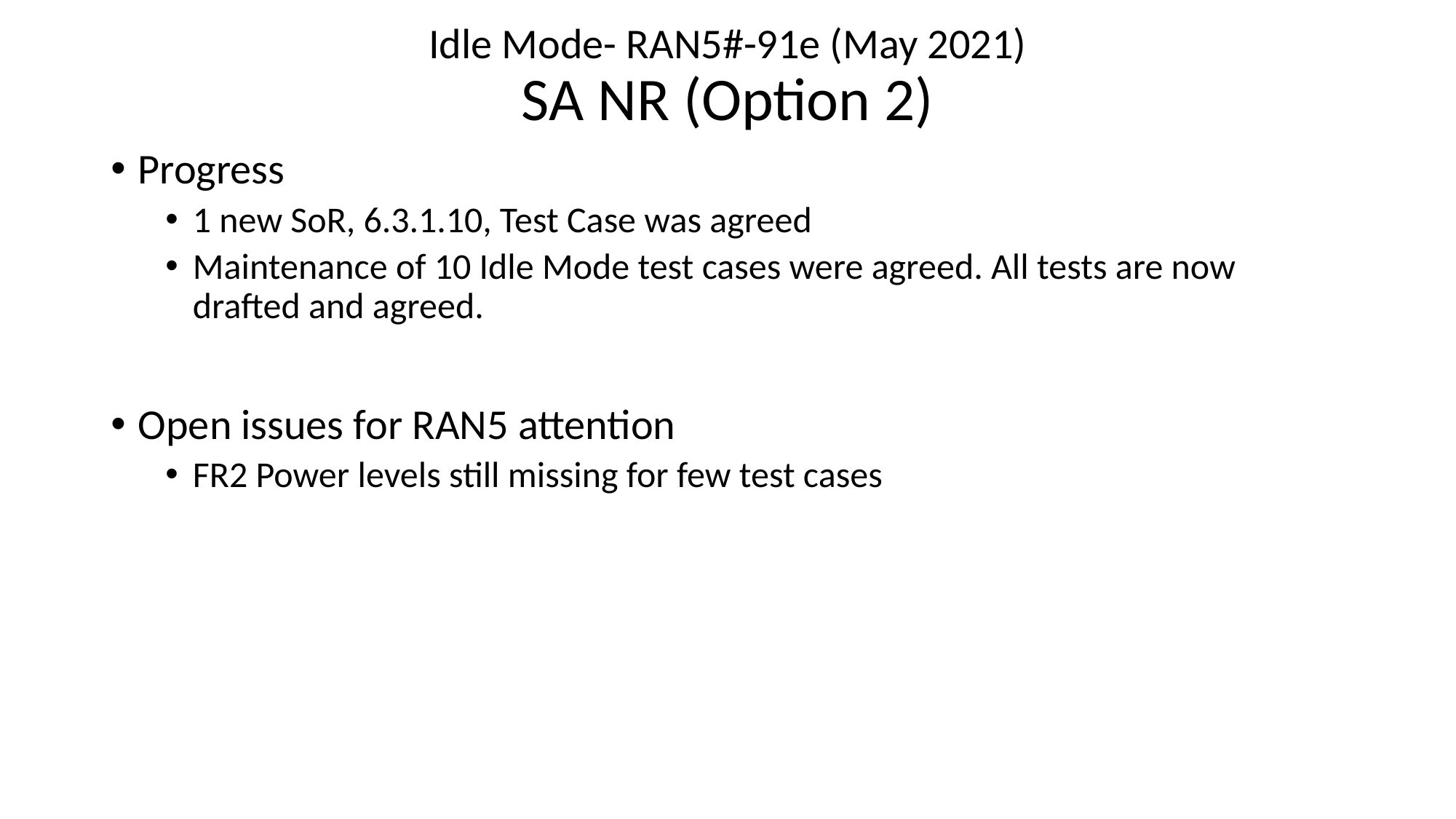

# Idle Mode- RAN5#-91e (May 2021) SA NR (Option 2)
Progress
1 new SoR, 6.3.1.10, Test Case was agreed
Maintenance of 10 Idle Mode test cases were agreed. All tests are now drafted and agreed.

Open issues for RAN5 attention
FR2 Power levels still missing for few test cases